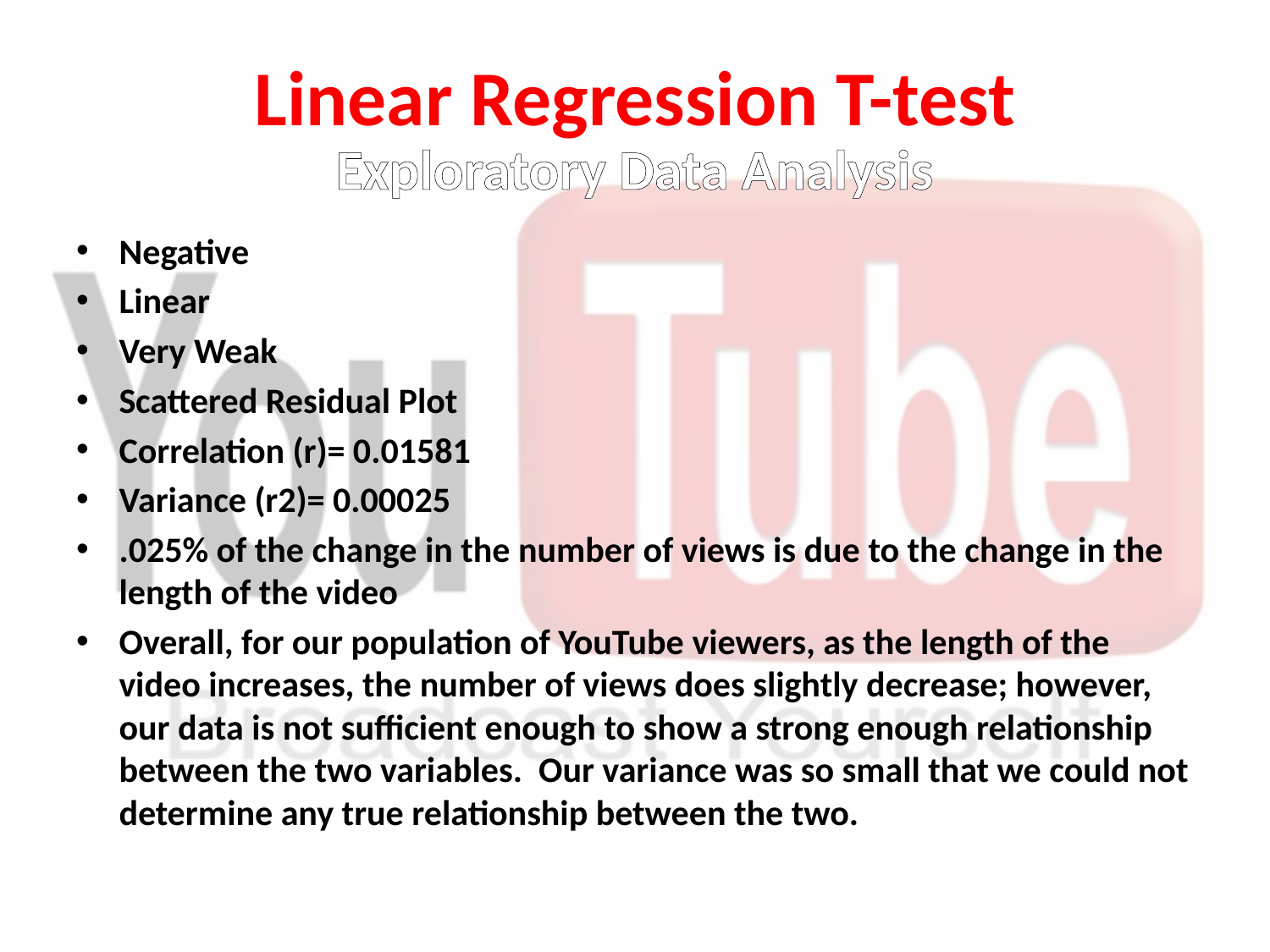

Linear Regression T-test
Exploratory Data Analysis
Negative
Linear
Very Weak
Scattered Residual Plot
Correlation (r)= 0.01581
Variance (r2)= 0.00025
.025% of the change in the number of views is due to the change in the length of the video
Overall, for our population of YouTube viewers, as the length of the video increases, the number of views does slightly decrease; however, our data is not sufficient enough to show a strong enough relationship between the two variables.  Our variance was so small that we could not determine any true relationship between the two.